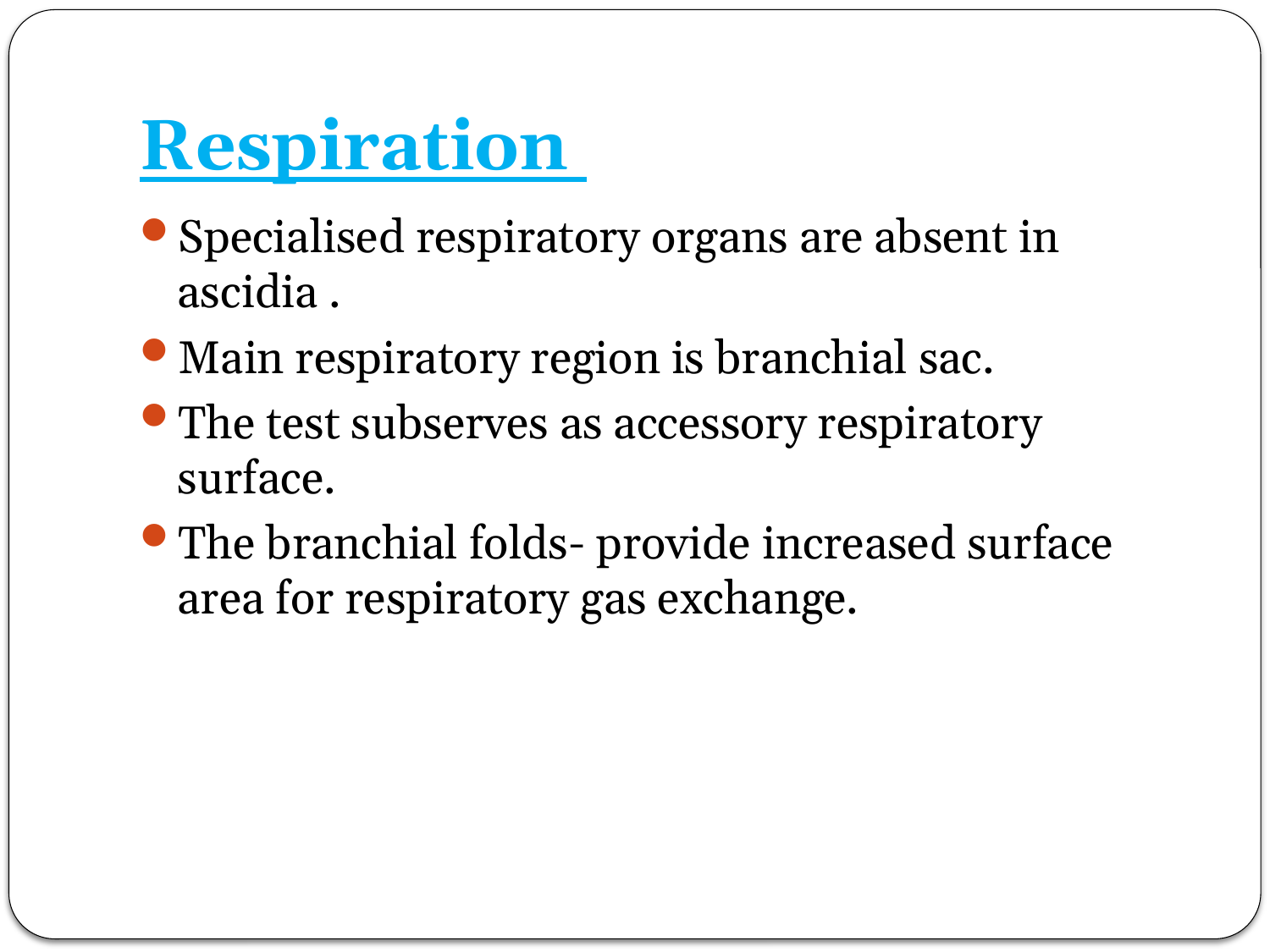

# Respiration
Specialised respiratory organs are absent in ascidia .
Main respiratory region is branchial sac.
The test subserves as accessory respiratory  surface.
The branchial folds- provide increased surface area for respiratory gas exchange.